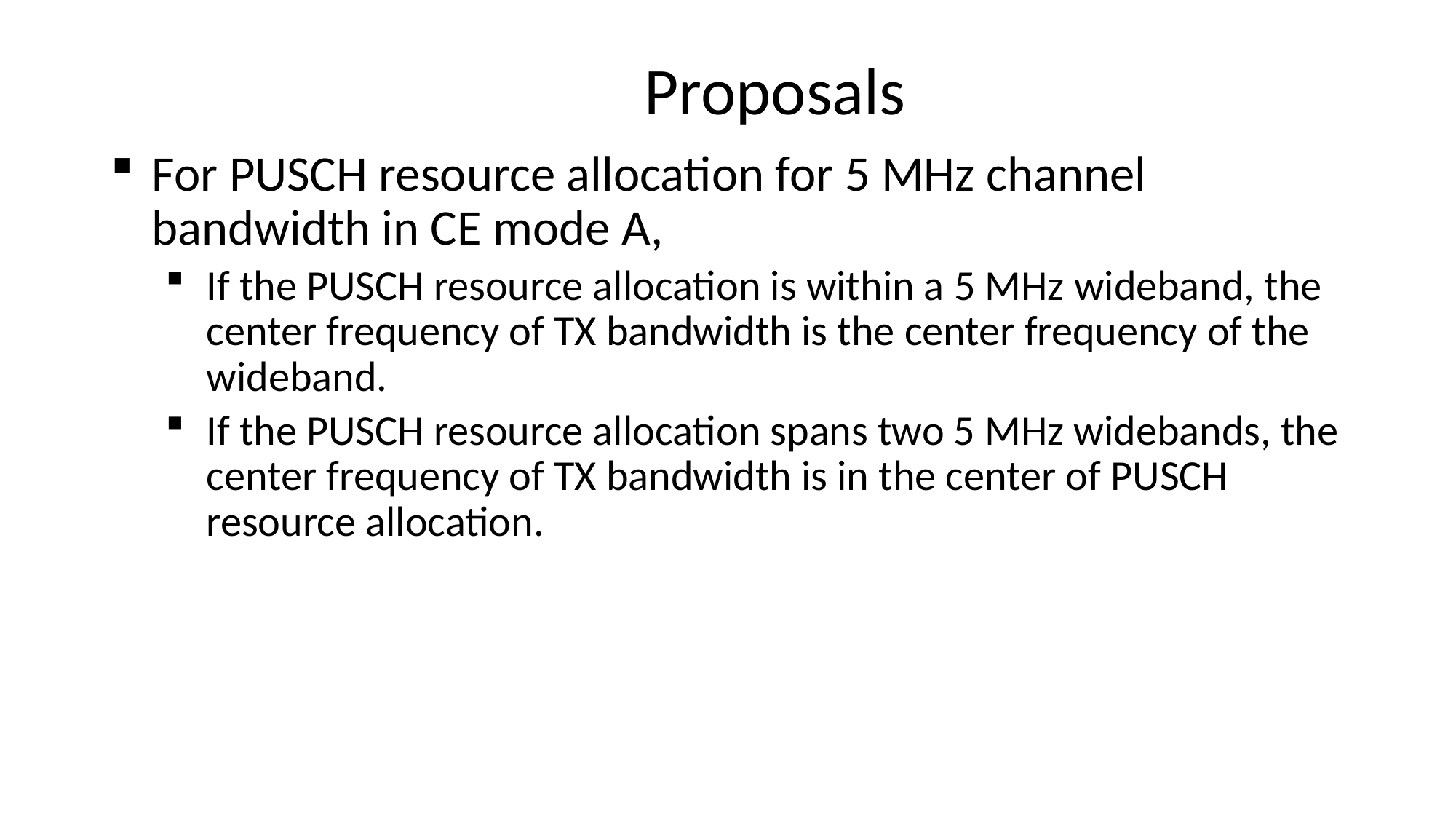

# Proposals
For PUSCH resource allocation for 5 MHz channel bandwidth in CE mode A,
If the PUSCH resource allocation is within a 5 MHz wideband, the center frequency of TX bandwidth is the center frequency of the wideband.
If the PUSCH resource allocation spans two 5 MHz widebands, the center frequency of TX bandwidth is in the center of PUSCH resource allocation.